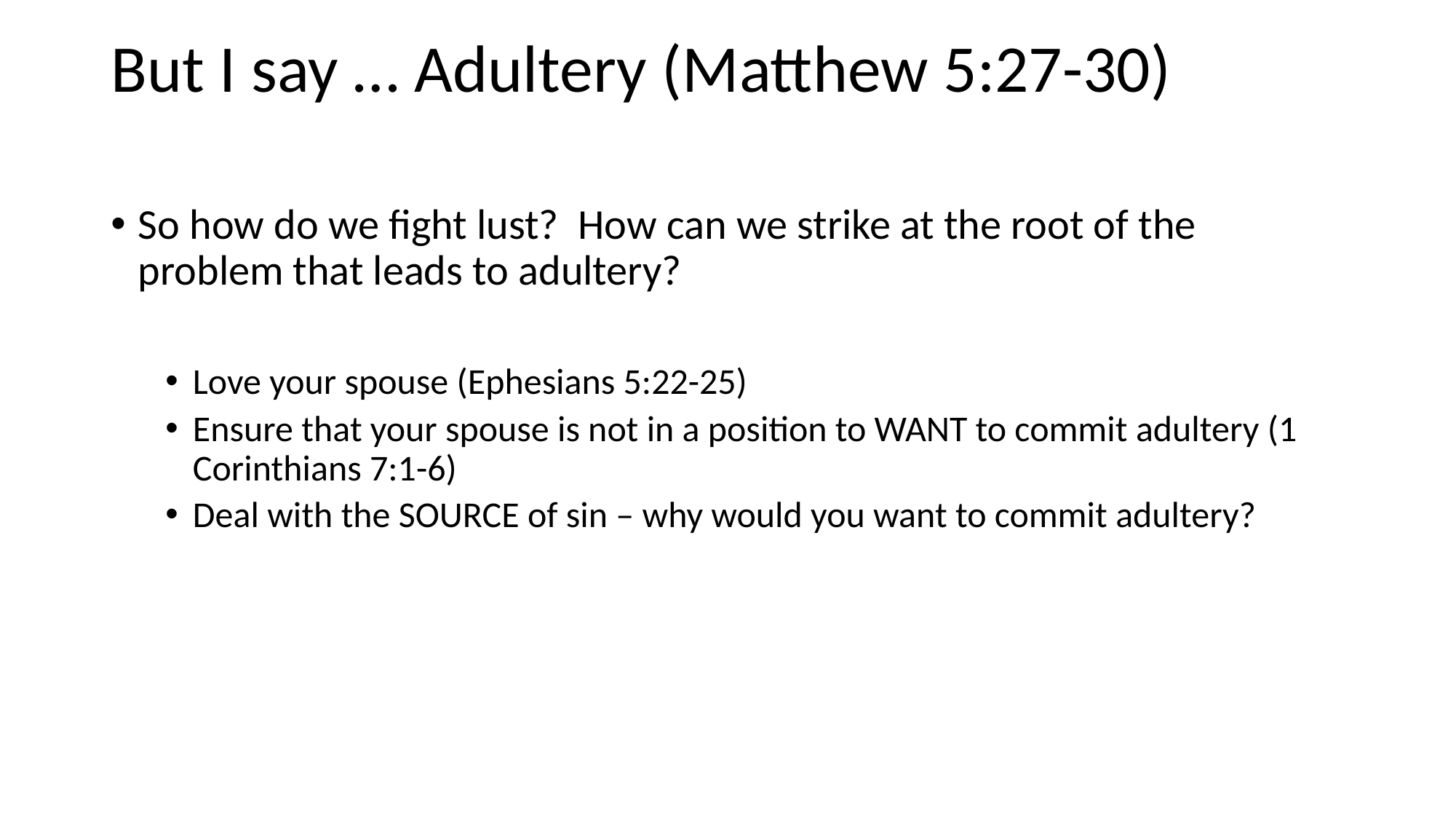

# But I say … Adultery (Matthew 5:27-30)

So how do we fight lust?  How can we strike at the root of the problem that leads to adultery?

Love your spouse (Ephesians 5:22-25)
Ensure that your spouse is not in a position to WANT to commit adultery (1 Corinthians 7:1-6)
Deal with the SOURCE of sin – why would you want to commit adultery?